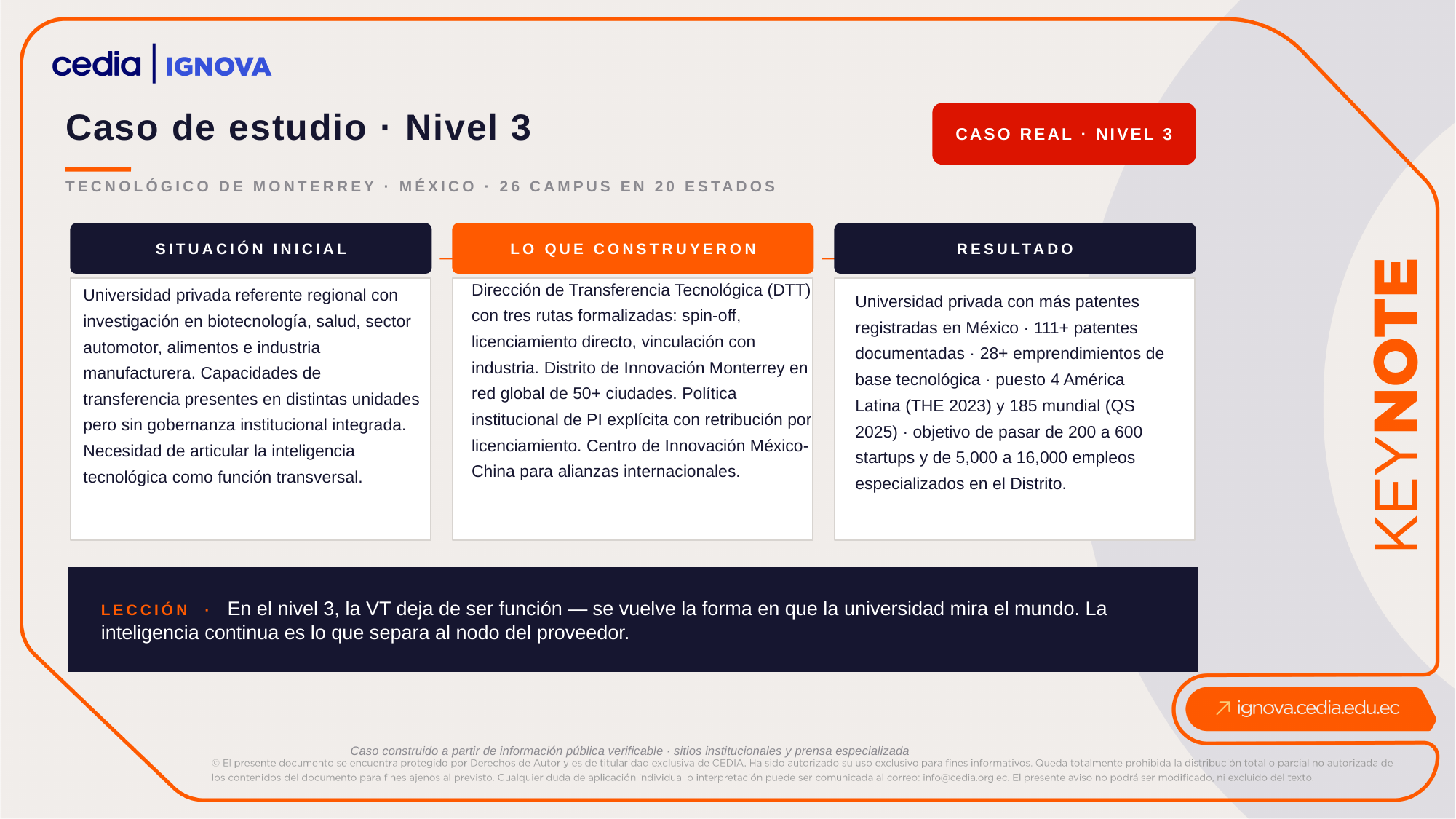

Caso de estudio · Nivel 3

CASO REAL · NIVEL 3

TECNOLÓGICO DE MONTERREY · MÉXICO · 26 CAMPUS EN 20 ESTADOS

SITUACIÓN INICIAL

LO QUE CONSTRUYERON

RESULTADO
→
→
Dirección de Transferencia Tecnológica (DTT) con tres rutas formalizadas: spin-off, licenciamiento directo, vinculación con industria. Distrito de Innovación Monterrey en red global de 50+ ciudades. Política institucional de PI explícita con retribución por licenciamiento. Centro de Innovación México-China para alianzas internacionales.

Universidad privada referente regional con investigación en biotecnología, salud, sector automotor, alimentos e industria manufacturera. Capacidades de transferencia presentes en distintas unidades pero sin gobernanza institucional integrada. Necesidad de articular la inteligencia tecnológica como función transversal.

Universidad privada con más patentes registradas en México · 111+ patentes documentadas · 28+ emprendimientos de base tecnológica · puesto 4 América Latina (THE 2023) y 185 mundial (QS 2025) · objetivo de pasar de 200 a 600 startups y de 5,000 a 16,000 empleos especializados en el Distrito.

LECCIÓN  ·  En el nivel 3, la VT deja de ser función — se vuelve la forma en que la universidad mira el mundo. La inteligencia continua es lo que separa al nodo del proveedor.
Caso construido a partir de información pública verificable · sitios institucionales y prensa especializada